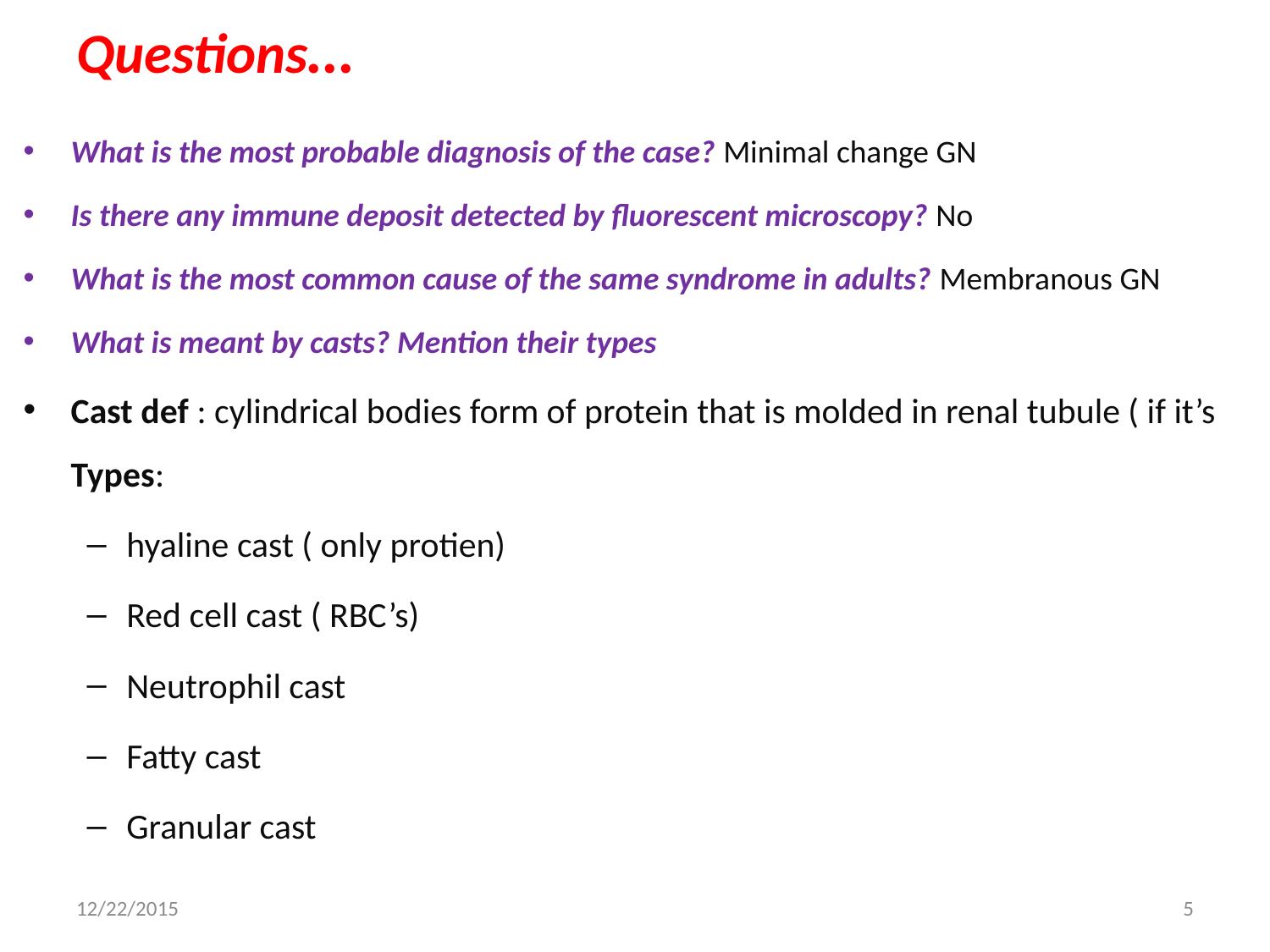

# Questions…
What is the most probable diagnosis of the case? Minimal change GN
Is there any immune deposit detected by fluorescent microscopy? No
What is the most common cause of the same syndrome in adults? Membranous GN
What is meant by casts? Mention their types
Cast def : cylindrical bodies form of protein that is molded in renal tubule ( if it’s Types:
hyaline cast ( only protien)
Red cell cast ( RBC’s)
Neutrophil cast
Fatty cast
Granular cast

12/22/2015
5